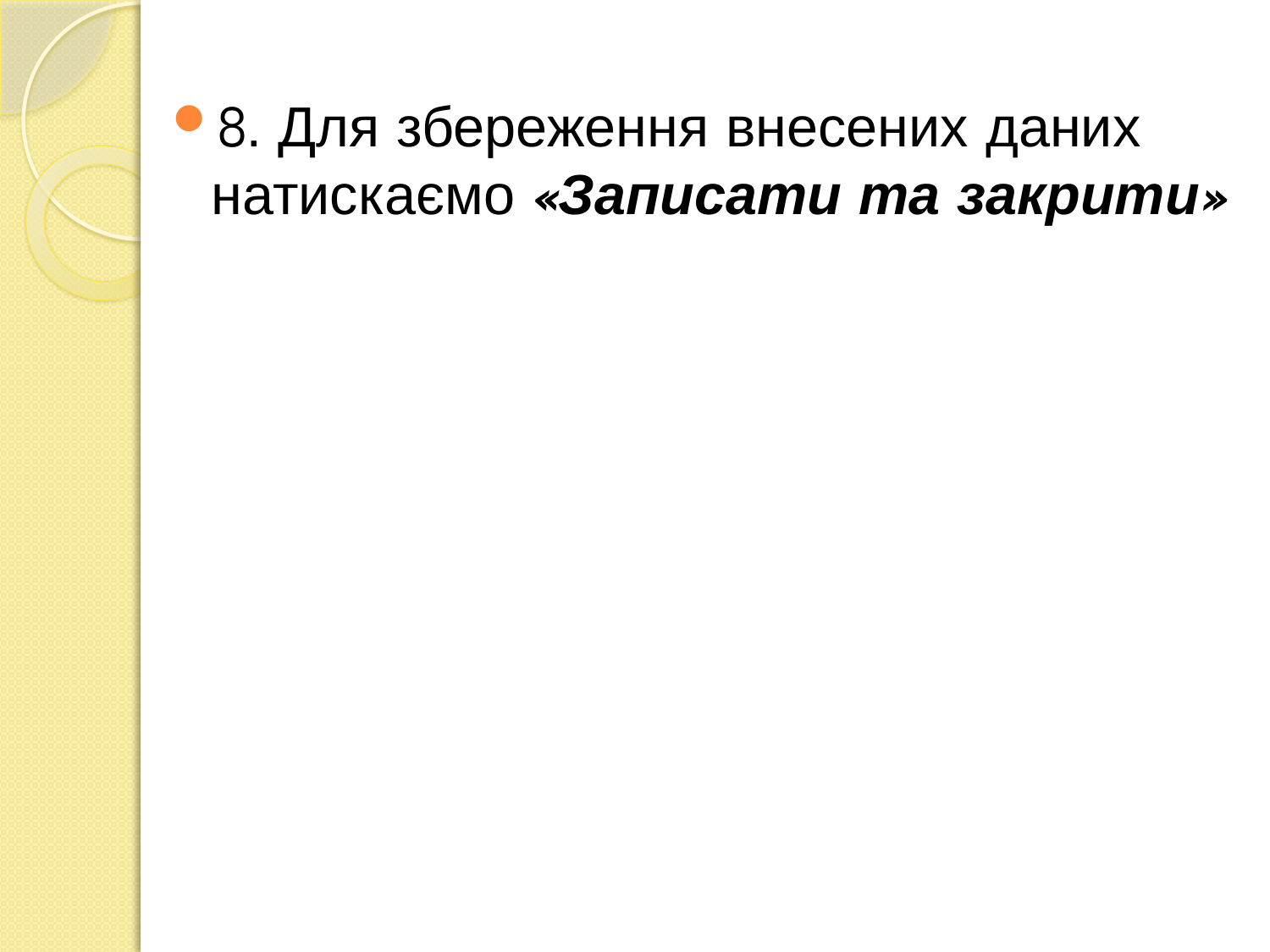

8. Для збереження внесених даних натискаємо «Записати та закрити»